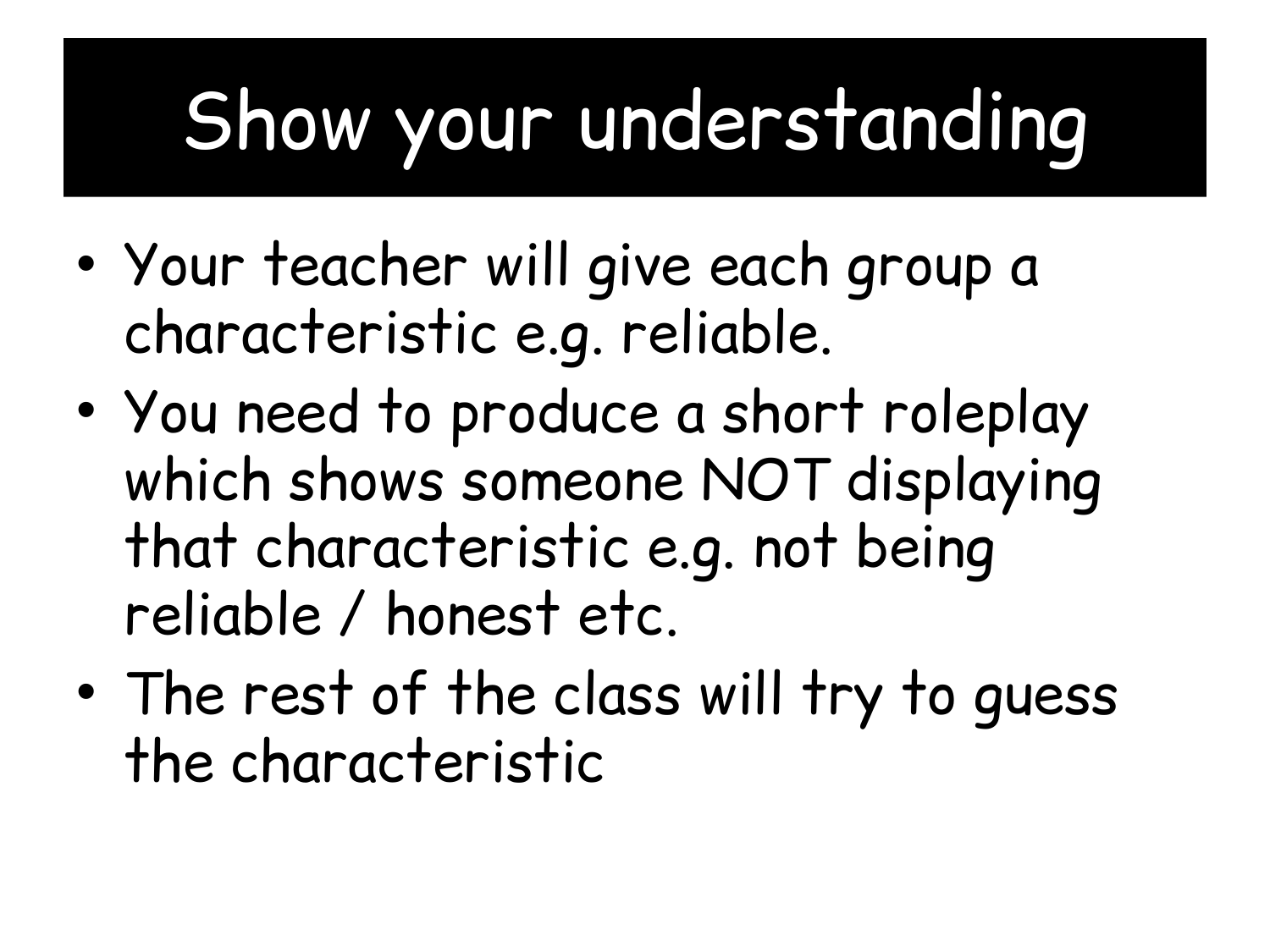

# Show your understanding
Your teacher will give each group a characteristic e.g. reliable.
You need to produce a short roleplay which shows someone NOT displaying that characteristic e.g. not being reliable / honest etc.
The rest of the class will try to guess the characteristic